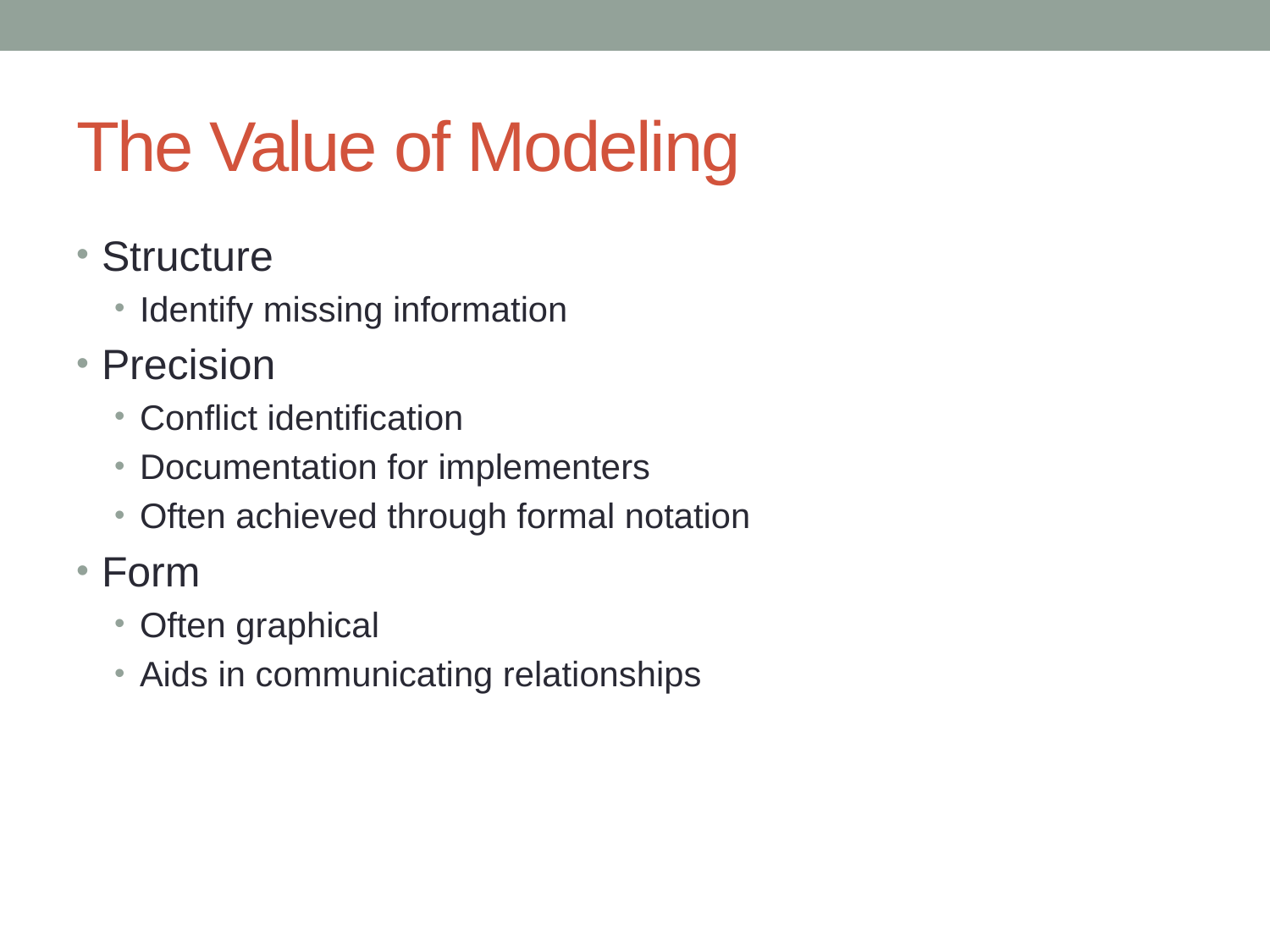

# The Value of Modeling
Structure
Identify missing information
Precision
Conflict identification
Documentation for implementers
Often achieved through formal notation
Form
Often graphical
Aids in communicating relationships